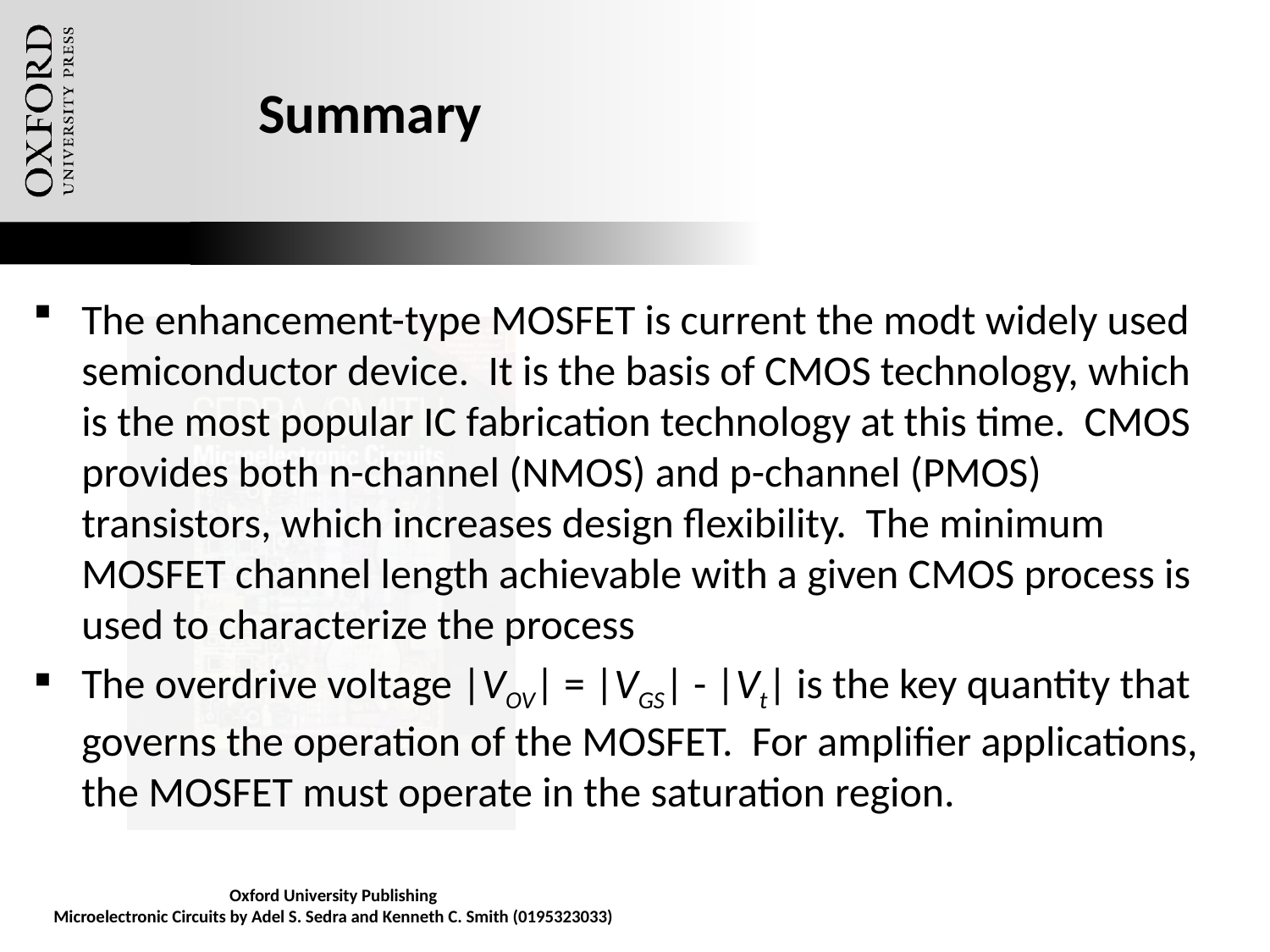

# Summary
The enhancement-type MOSFET is current the modt widely used semiconductor device.  It is the basis of CMOS technology, which is the most popular IC fabrication technology at this time.  CMOS provides both n-channel (NMOS) and p-channel (PMOS) transistors, which increases design flexibility.  The minimum MOSFET channel length achievable with a given CMOS process is used to characterize the process
The overdrive voltage |VOV| = |VGS| - |Vt| is the key quantity that governs the operation of the MOSFET.  For amplifier applications, the MOSFET must operate in the saturation region.

Oxford University Publishing
Microelectronic Circuits by Adel S. Sedra and Kenneth C. Smith (0195323033)